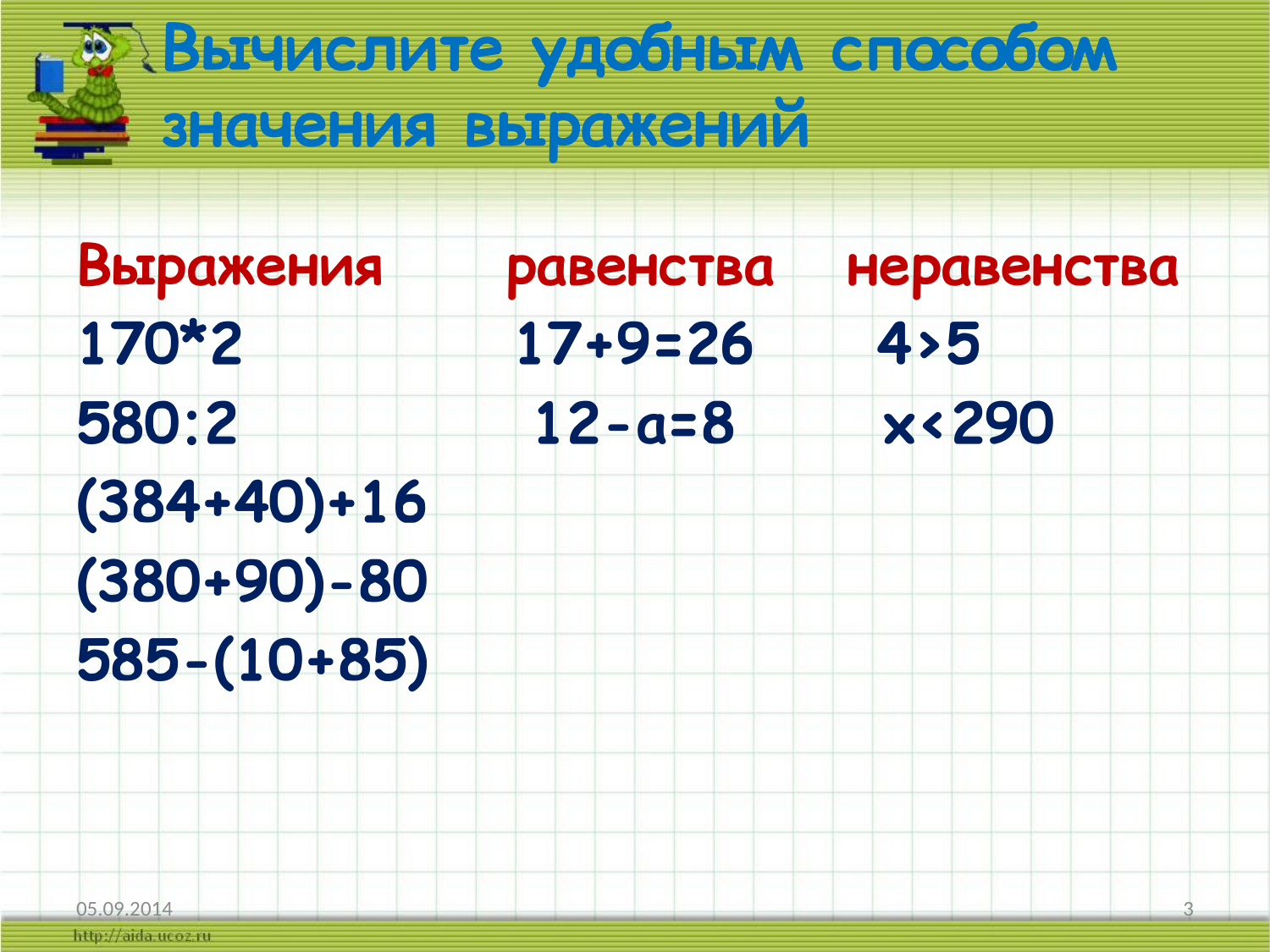

Вычислите удобным способом значения выражений
#
Выражения     равенства   неравенства
170*2           17+9=26     4›5
580:2            12-а=8      х‹290
(384+40)+16
(380+90)-80
585-(10+85)
05.09.2014
3